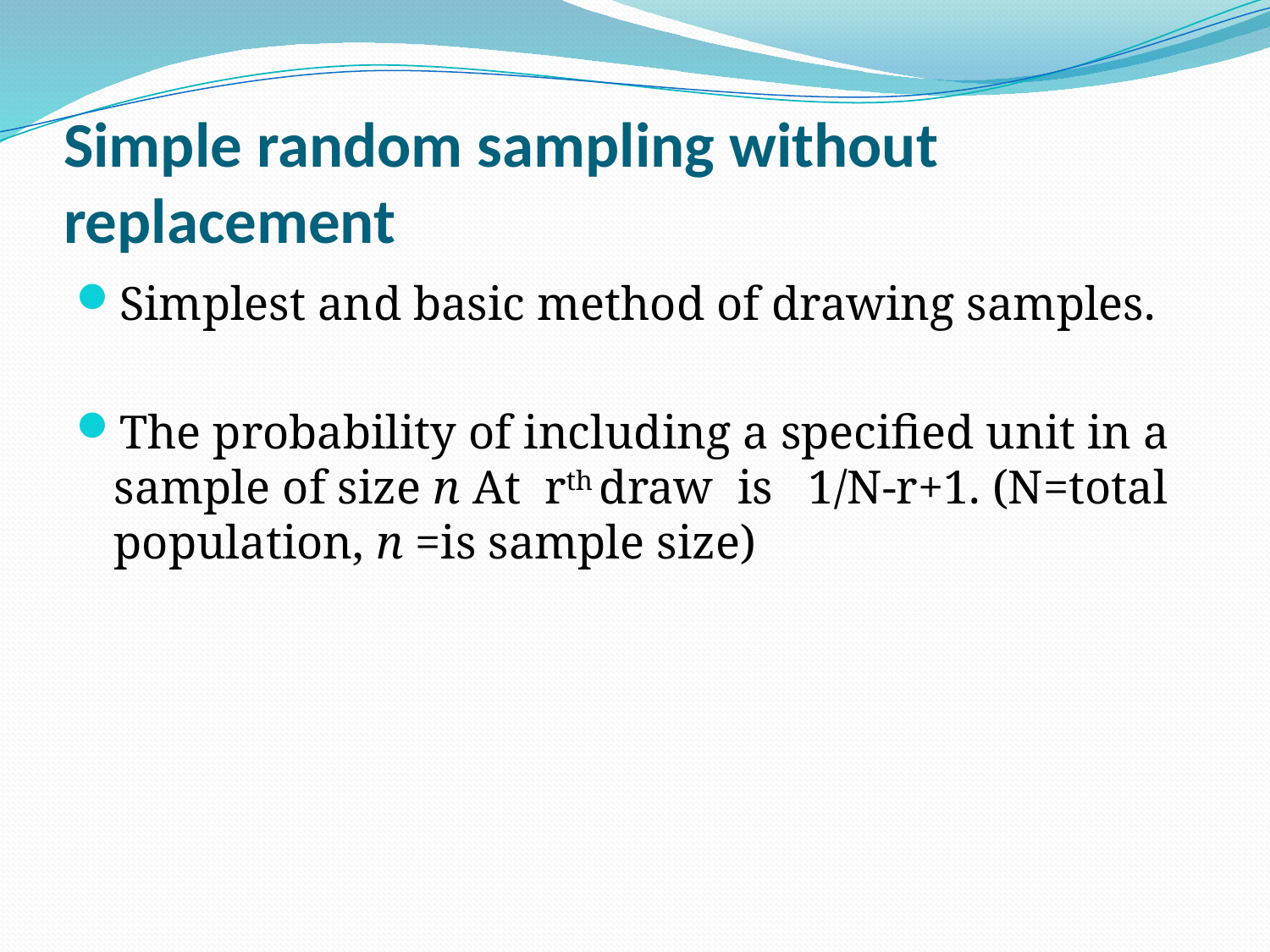

# Simple random sampling without replacement
Simplest and basic method of drawing samples.

The probability of including a specified unit in a sample of size n At  rth draw  is   1/N-r+1. (N=total population, n =is sample size)